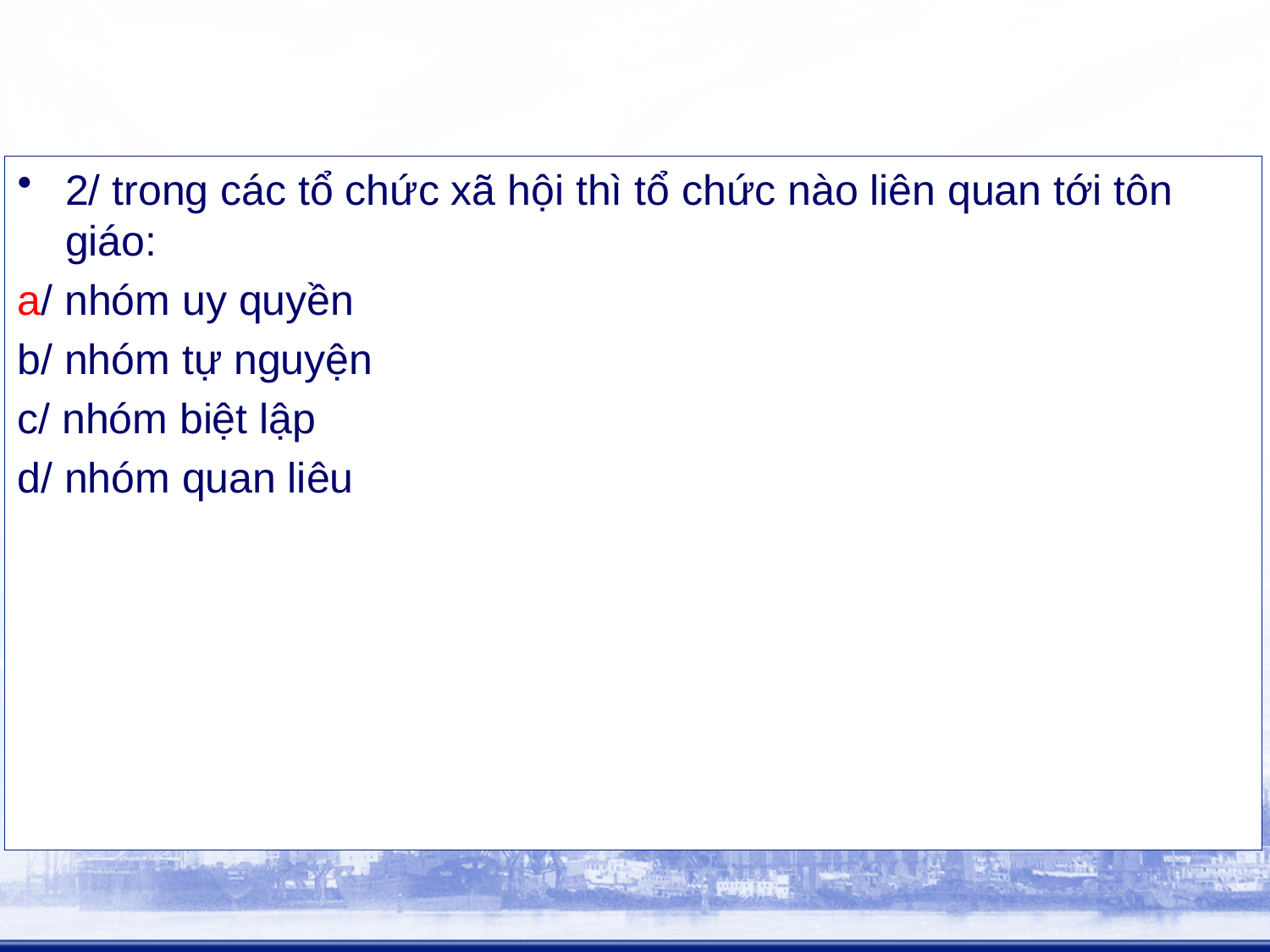

#
2/ trong các tổ chức xã hội thì tổ chức nào liên quan tới tôn giáo:
a/ nhóm uy quyền
b/ nhóm tự nguyện
c/ nhóm biệt lập
d/ nhóm quan liêu